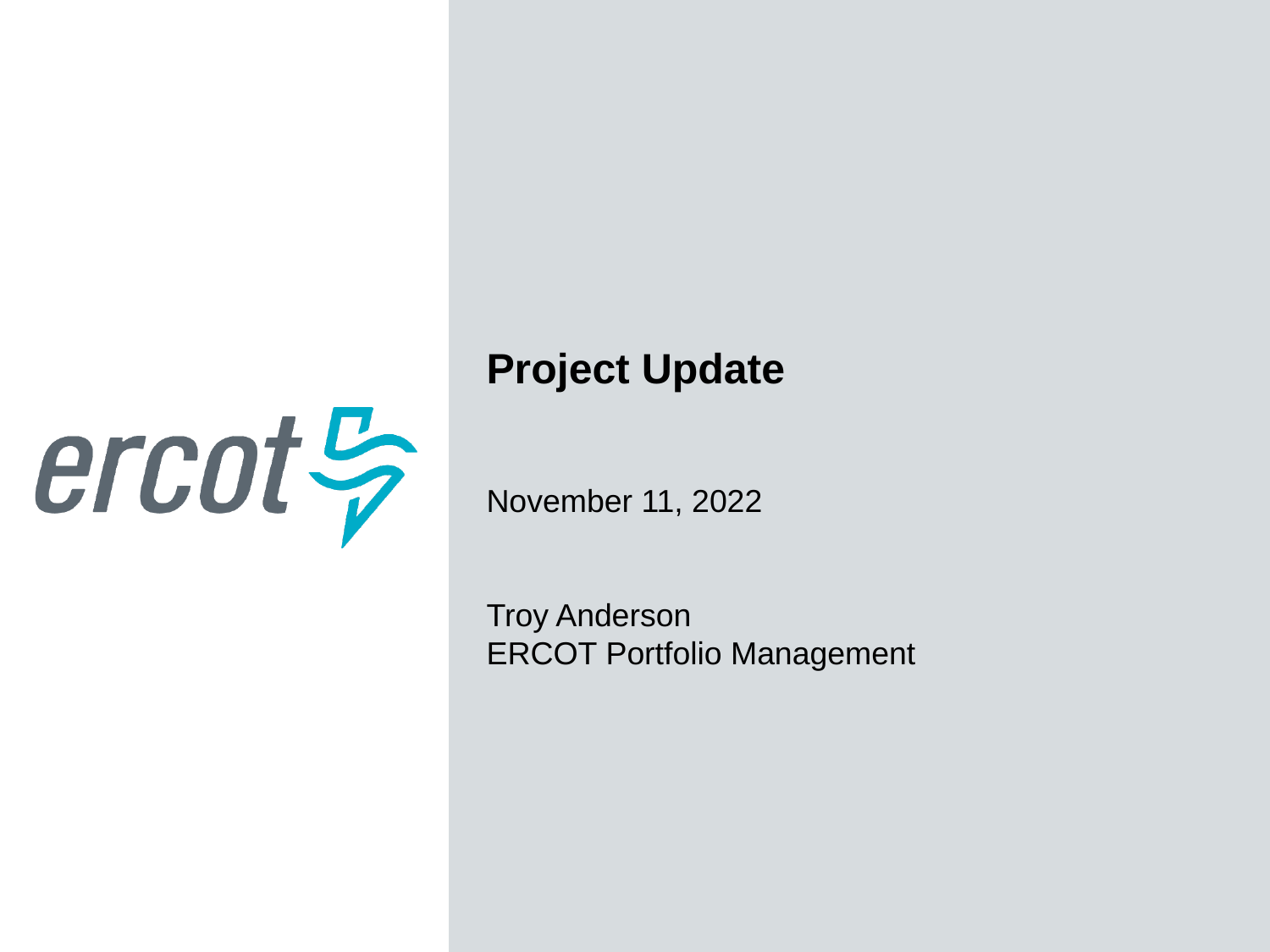

Project Update

November 11, 2022

Troy Anderson
ERCOT Portfolio Management